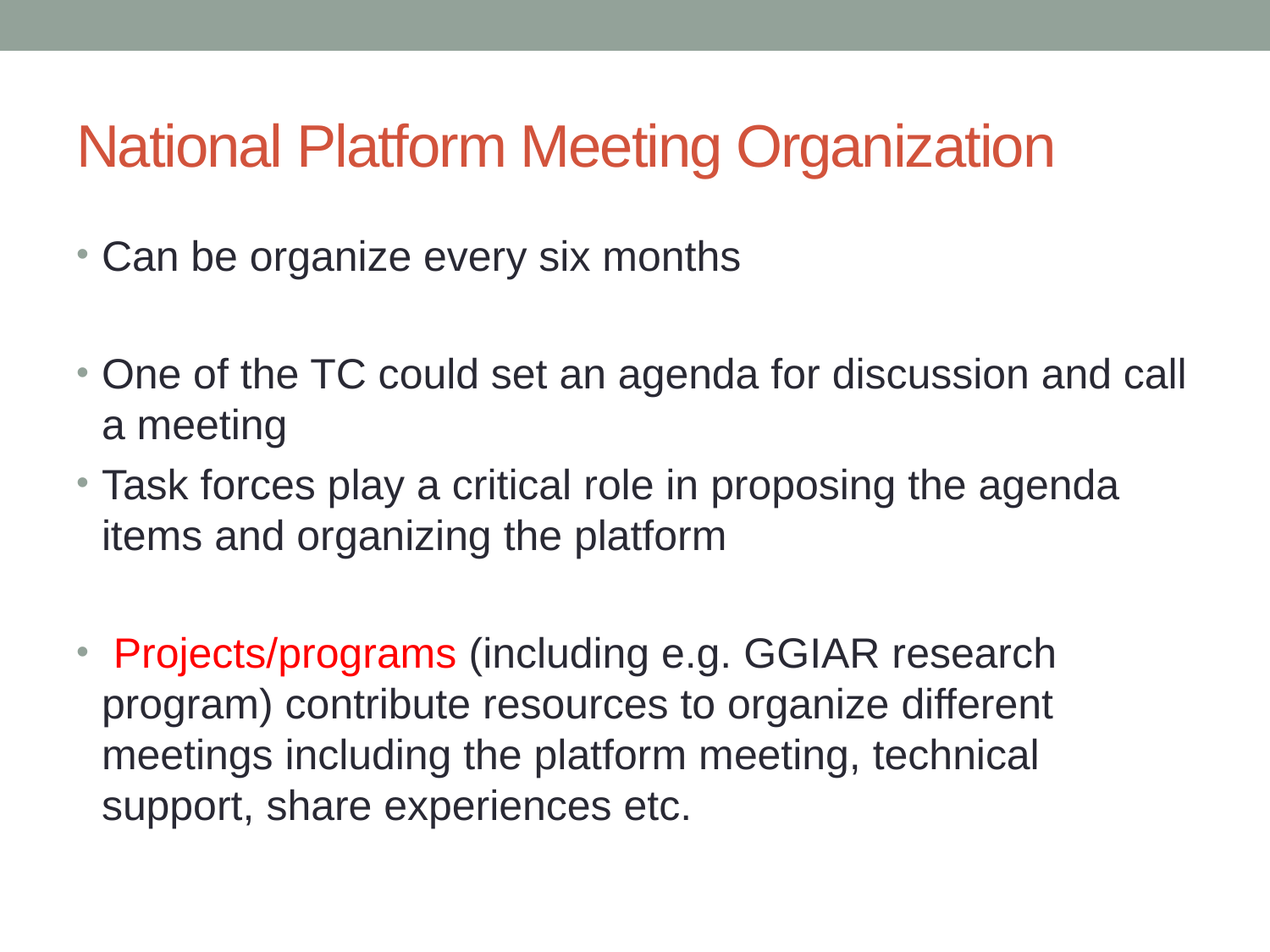

# National Platform Meeting Organization
Can be organize every six months

One of the TC could set an agenda for discussion and call a meeting
Task forces play a critical role in proposing the agenda items and organizing the platform

 Projects/programs (including e.g. GGIAR research program) contribute resources to organize different meetings including the platform meeting, technical support, share experiences etc.